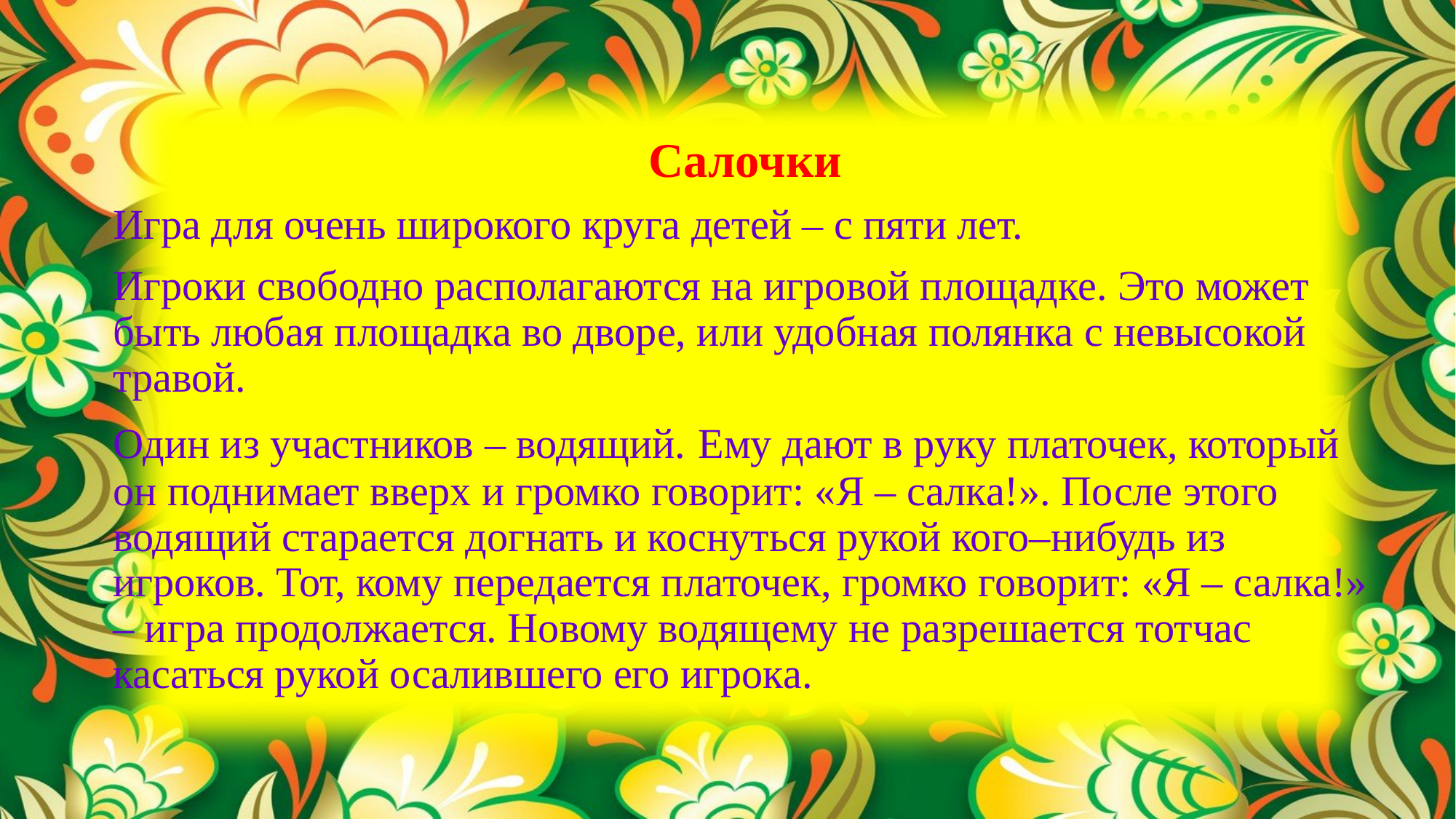

Салочки
Игра для очень широкого круга детей – с пяти лет.
Игроки свободно располагаются на игровой площадке. Это может быть любая площадка во дворе, или удобная полянка с невысокой травой.
Один из участников – водящий. Ему дают в руку платочек, который он поднимает вверх и громко говорит: «Я – салка!». После этого водящий старается догнать и коснуться рукой кого–нибудь из игроков. Тот, кому передается платочек, громко говорит: «Я – салка!» – игра продолжается. Новому водящему не разрешается тотчас касаться рукой осалившего его игрока.